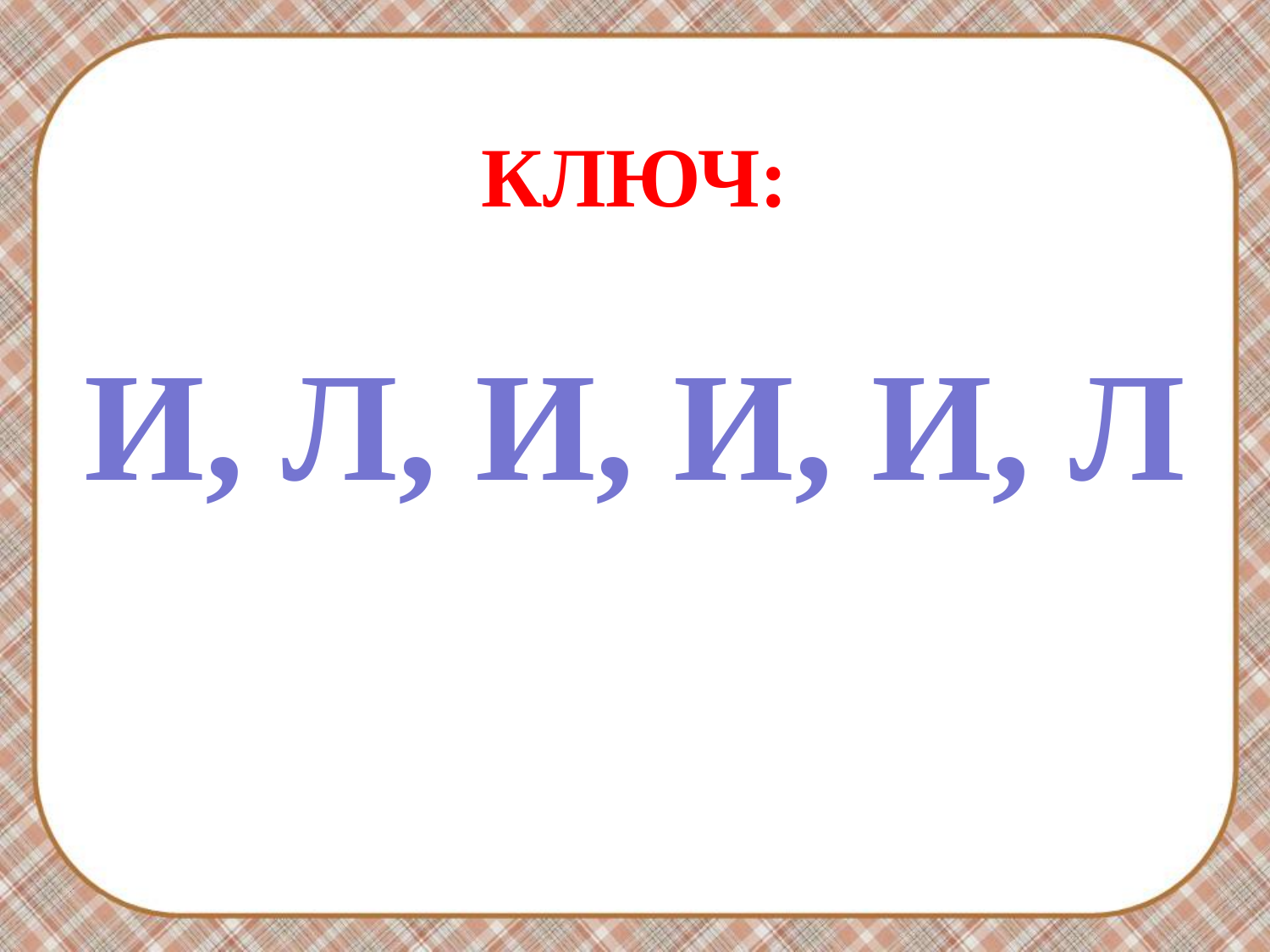

КЛЮЧ:

И, Л, И, И, И, Л